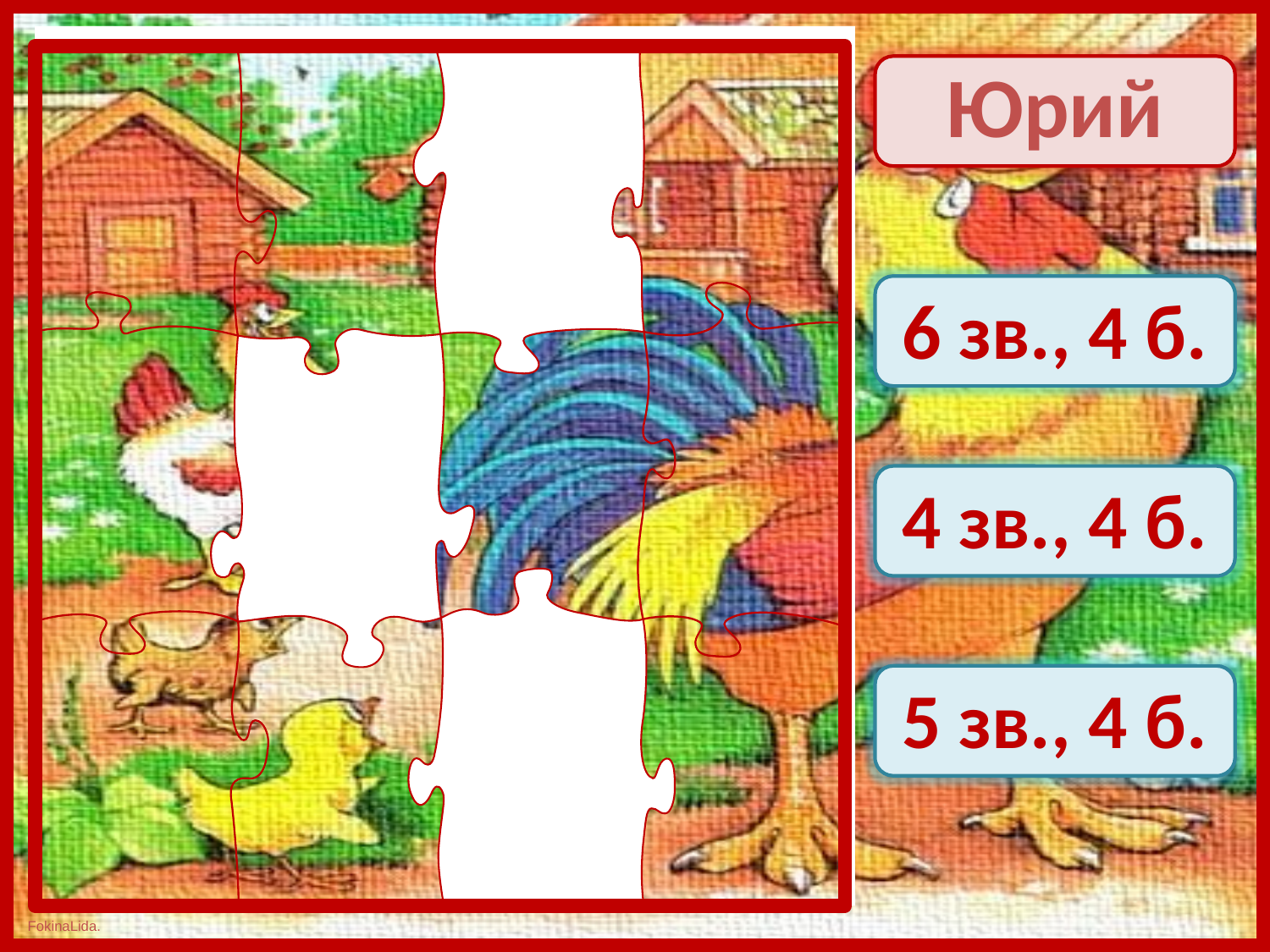

Юрий
6 зв., 4 б.

4 зв., 4 б.

5 зв., 4 б.